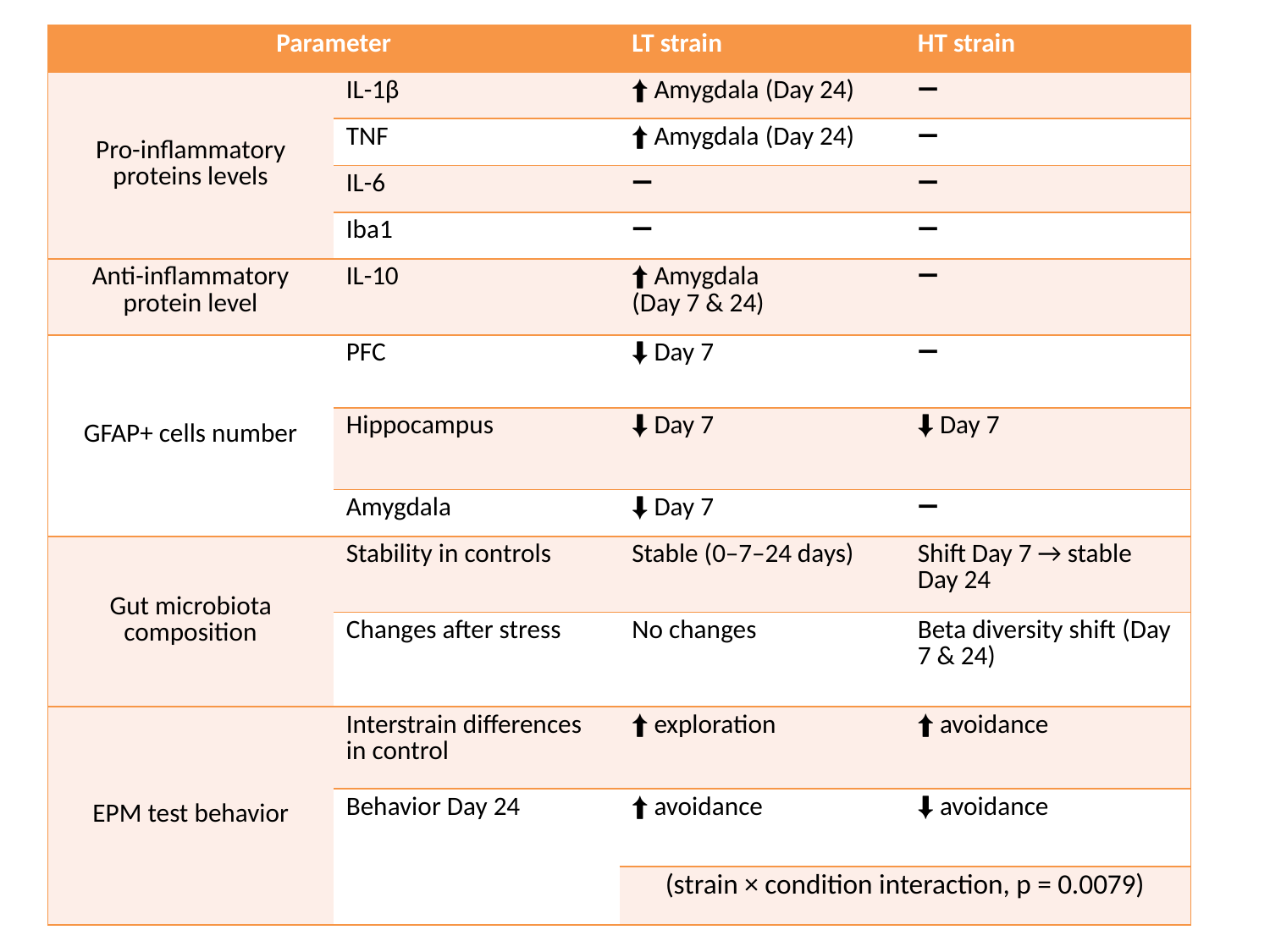

| Parameter |  | LT strain | HT strain |
| --- | --- | --- | --- |
| Pro-inflammatory proteins levels | IL-1β | ⬆️ Amygdala (Day 24) | ➖ |
|  | TNF | ⬆️ Amygdala (Day 24) | ➖ |
|  | IL-6 | ➖ | ➖ |
|  | Iba1 | ➖ | ➖ |
| Anti-inflammatory protein level | IL-10 | ⬆️ Amygdala (Day 7 & 24) | ➖ |
| GFAP+ cells number | PFC | ⬇️ Day 7 | ➖ |
|  | Hippocampus | ⬇️ Day 7 | ⬇️ Day 7 |
|  | Amygdala | ⬇️ Day 7 | ➖ |
| Gut microbiota composition | Stability in controls | Stable (0–7–24 days) | Shift Day 7 → stable Day 24 |
|  | Changes after stress | No changes | Beta diversity shift (Day 7 & 24) |
| EPM test behavior | Interstrain differences in control | ⬆️ exploration | ⬆️ avoidance |
|  | Behavior Day 24 | ⬆️ avoidance | ⬇️ avoidance |
|  |  | (strain × condition interaction, p = 0.0079) |  |
Comparative stress reaction trajectories of LT vs HT rat strains